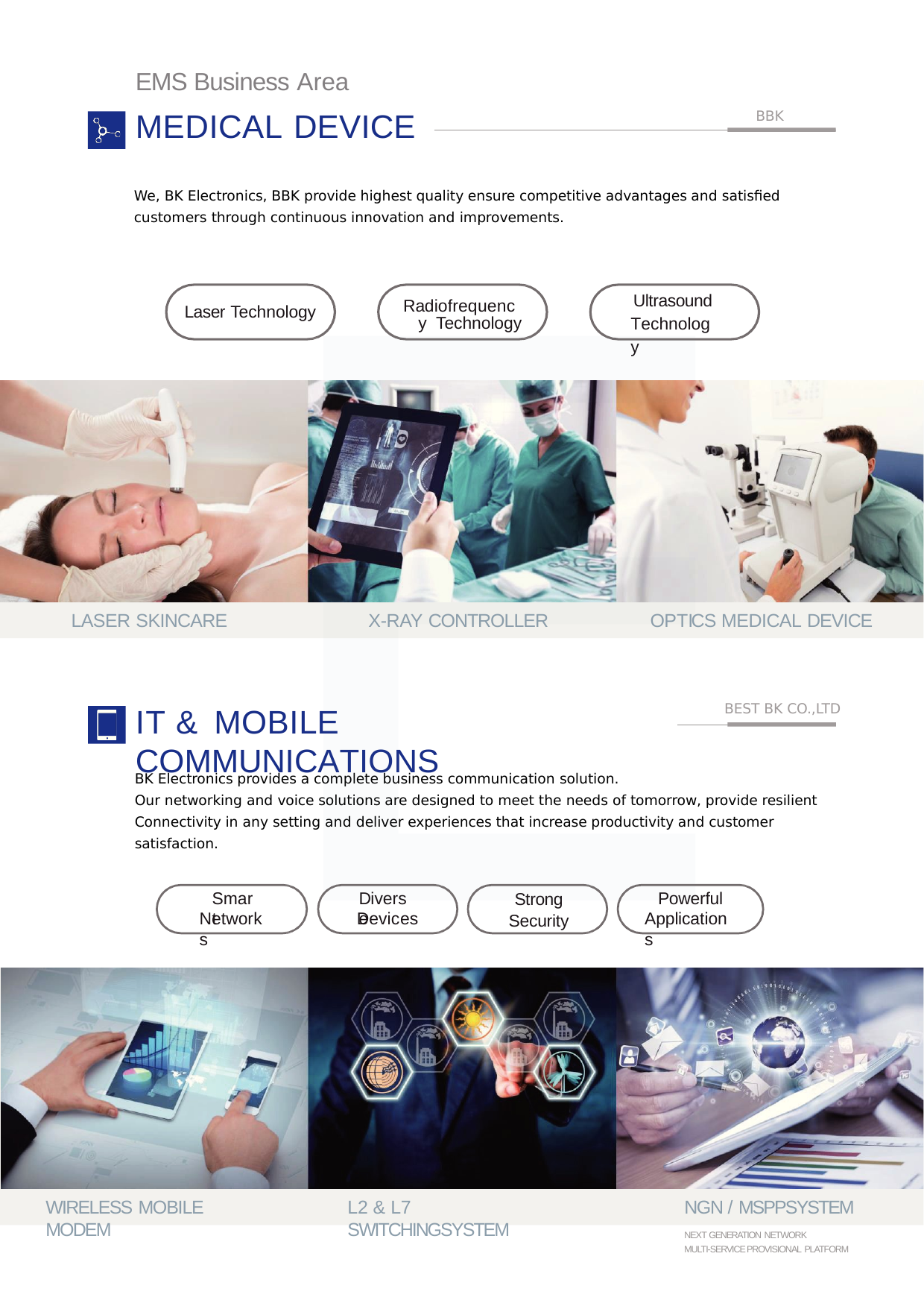

EMS Business Area
MEDICAL DEVICE
BBK

We, BK Electronics, BBK provide highest quality ensure competitive advantages and satisfied  customers through continuous innovation and improvements.

Ultrasound  Technology
Radiofrequency  Technology
Laser Technology

LASER SKINCARE
X-RAY CONTROLLER
OPTI
CS MEDICAL DEVICE
BEST BK CO.,LTD
IT &  MOBILE	COMMUNICATIONS

BK Electronics provides a complete business communication solution.
Our networking and voice solutions are designed to meet the needs of tomorrow, provide resilient  Connectivity in any setting and deliver experiences that increase productivity and customer  satisfaction.

Smart
Diverse
Powerful  Applications
Strong
Networks
Devices
Security

WIRELESS MOBILE MODEM
L2 & L7 SWITCHINGSYSTEM
NGN / MSPPSYSTEM
NEXT GENERATION NETWORK
MULTI-SERVICE PROVISIONAL PLATFORM